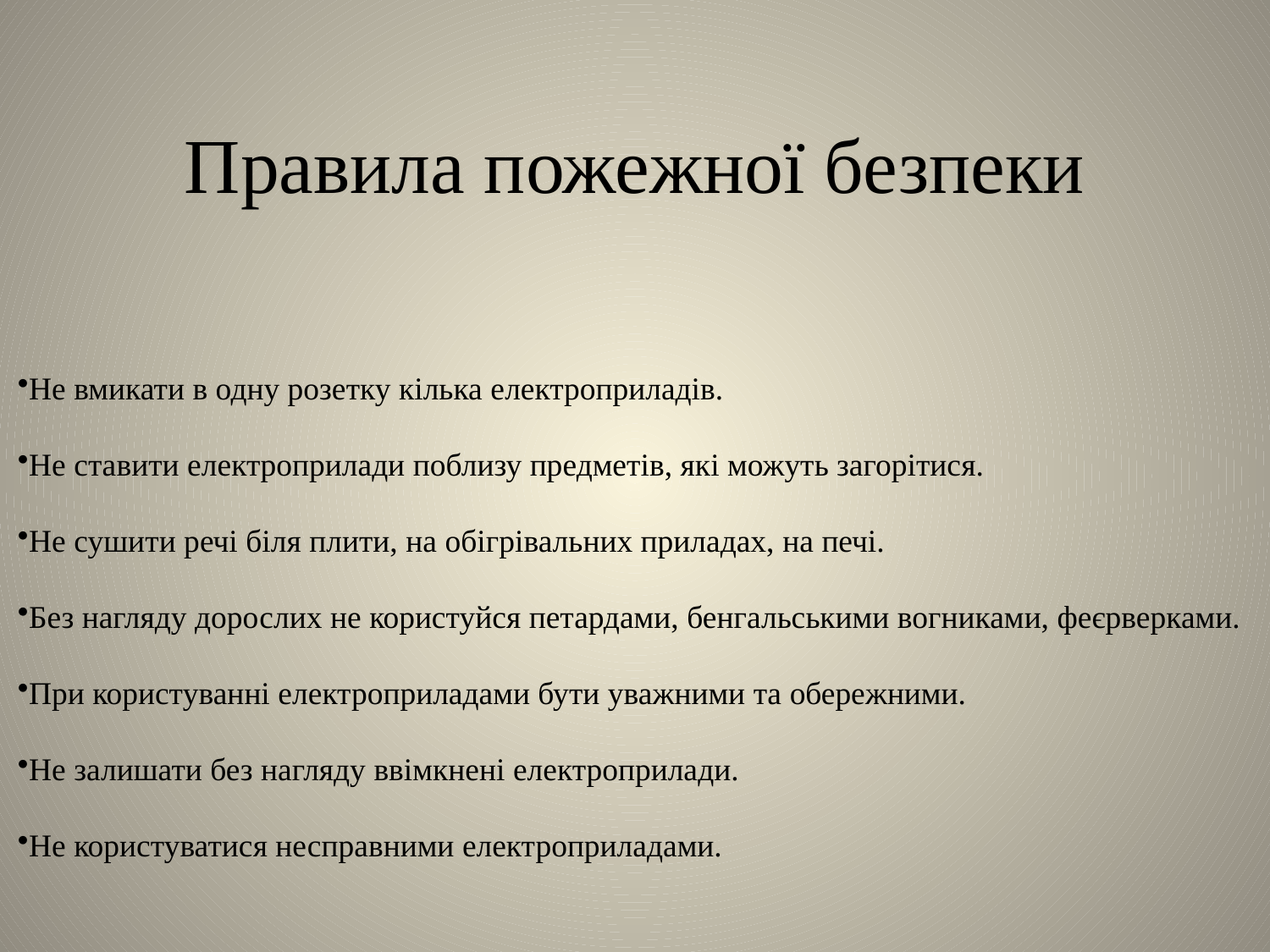

Не вмикати в одну розетку кілька електроприладів.
Не ставити електроприлади поблизу предметів, які можуть загорітися.
Не сушити речі біля плити, на обігрівальних приладах, на печі.
Без нагляду дорослих не користуйся петардами, бенгальськими вогниками, феєрверками.
При користуванні електроприладами бути уважними та обережними.
Не залишати без нагляду ввімкнені електроприлади.
Не користуватися несправними електроприладами.
# Правила пожежної безпеки